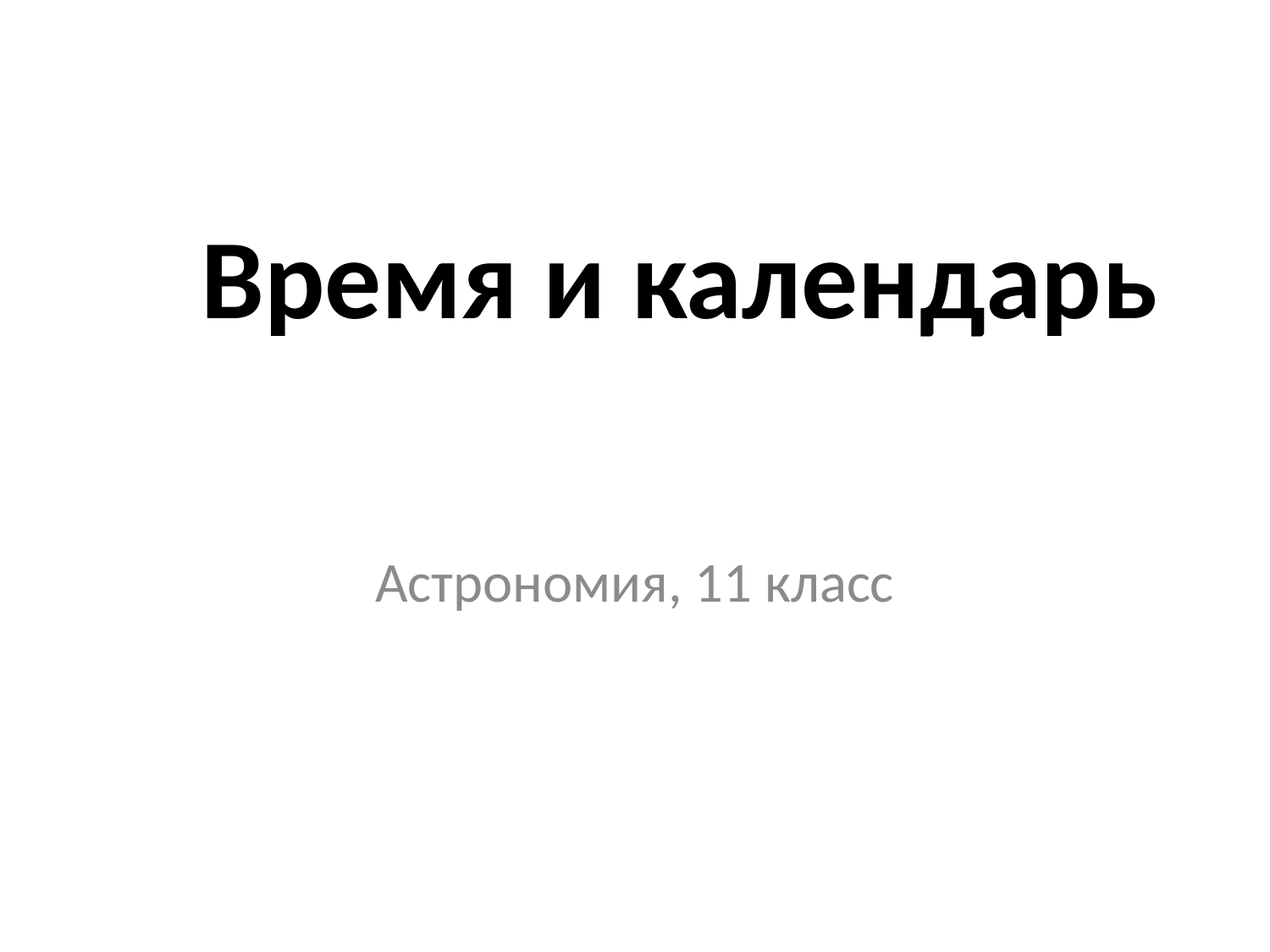

# Время и календарь
Астрономия, 11 класс